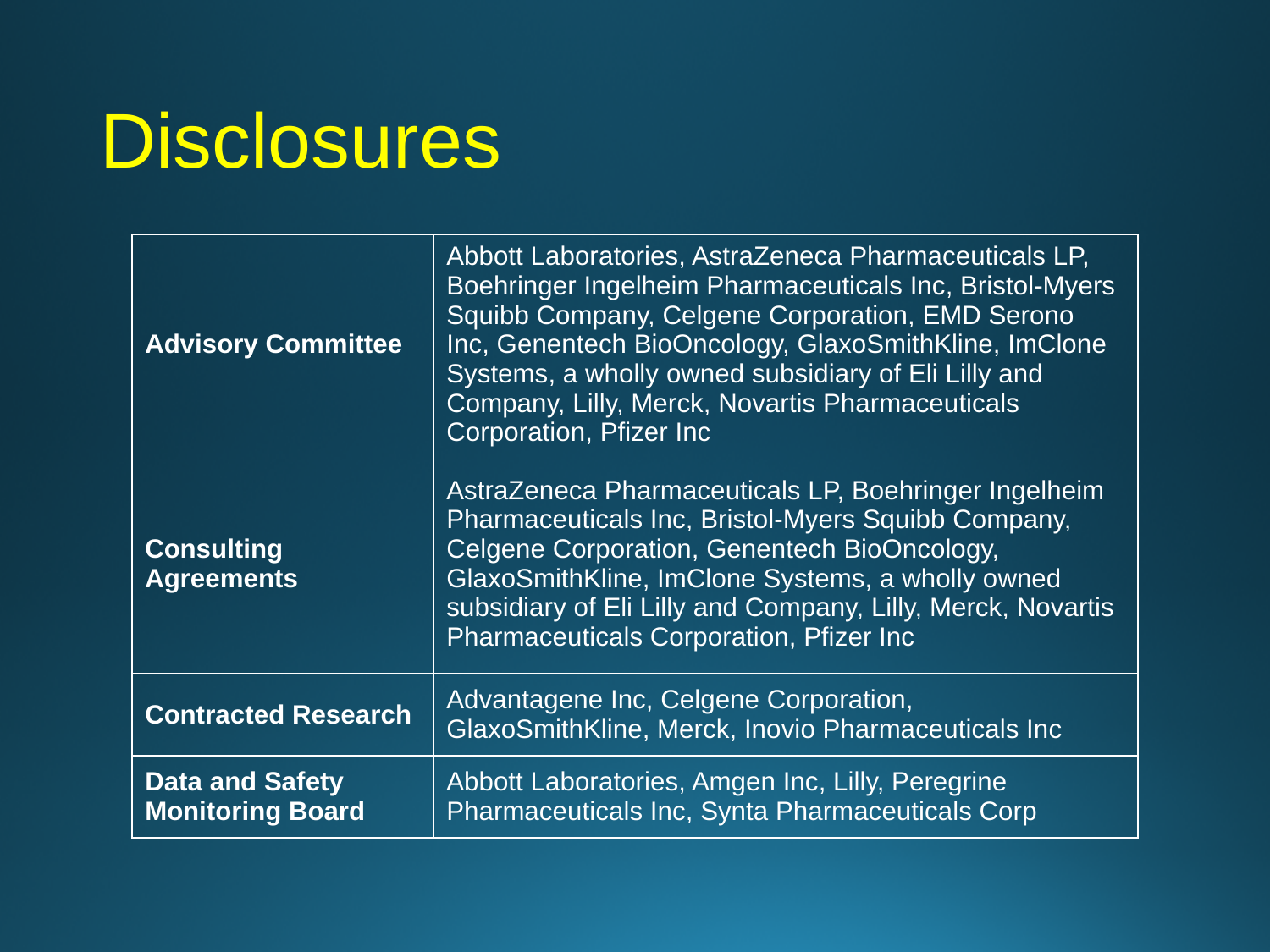

# Disclosures
| Advisory Committee | Abbott Laboratories, AstraZeneca Pharmaceuticals LP, Boehringer Ingelheim Pharmaceuticals Inc, Bristol-Myers Squibb Company, Celgene Corporation, EMD Serono Inc, Genentech BioOncology, GlaxoSmithKline, ImClone Systems, a wholly owned subsidiary of Eli Lilly and Company, Lilly, Merck, Novartis Pharmaceuticals Corporation, Pfizer Inc |
| --- | --- |
| Consulting Agreements | AstraZeneca Pharmaceuticals LP, Boehringer Ingelheim Pharmaceuticals Inc, Bristol-Myers Squibb Company, Celgene Corporation, Genentech BioOncology, GlaxoSmithKline, ImClone Systems, a wholly owned subsidiary of Eli Lilly and Company, Lilly, Merck, Novartis Pharmaceuticals Corporation, Pfizer Inc |
| Contracted Research | Advantagene Inc, Celgene Corporation, GlaxoSmithKline, Merck, Inovio Pharmaceuticals Inc |
| Data and Safety Monitoring Board | Abbott Laboratories, Amgen Inc, Lilly, Peregrine Pharmaceuticals Inc, Synta Pharmaceuticals Corp |